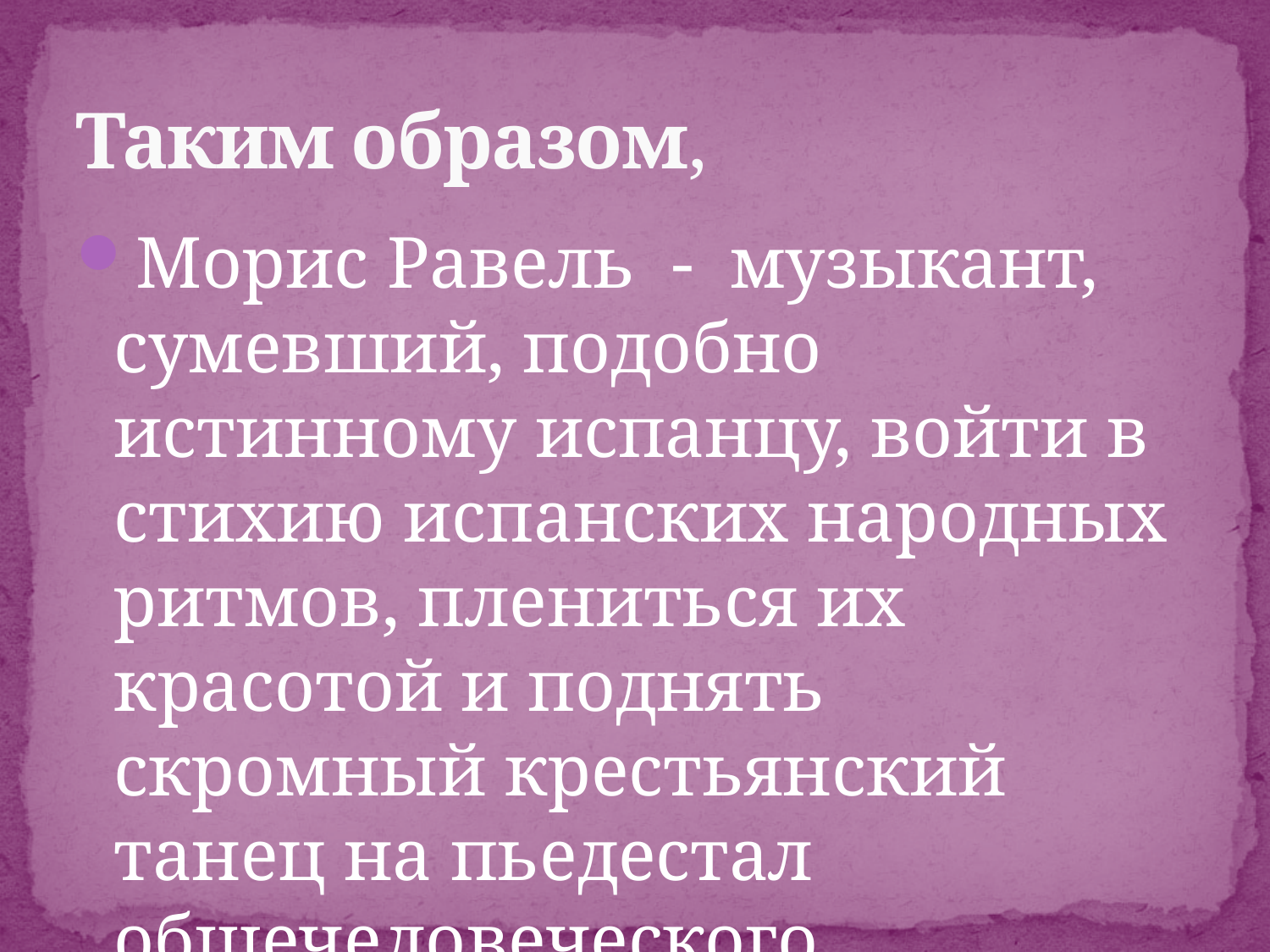

# Таким образом,
Морис Равель  -  музыкант,  сумевший, подобно истинному испанцу, войти в стихию испанских народных ритмов, плениться их красотой и поднять скромный крестьянский танец на пьедестал общечеловеческого восхищения.